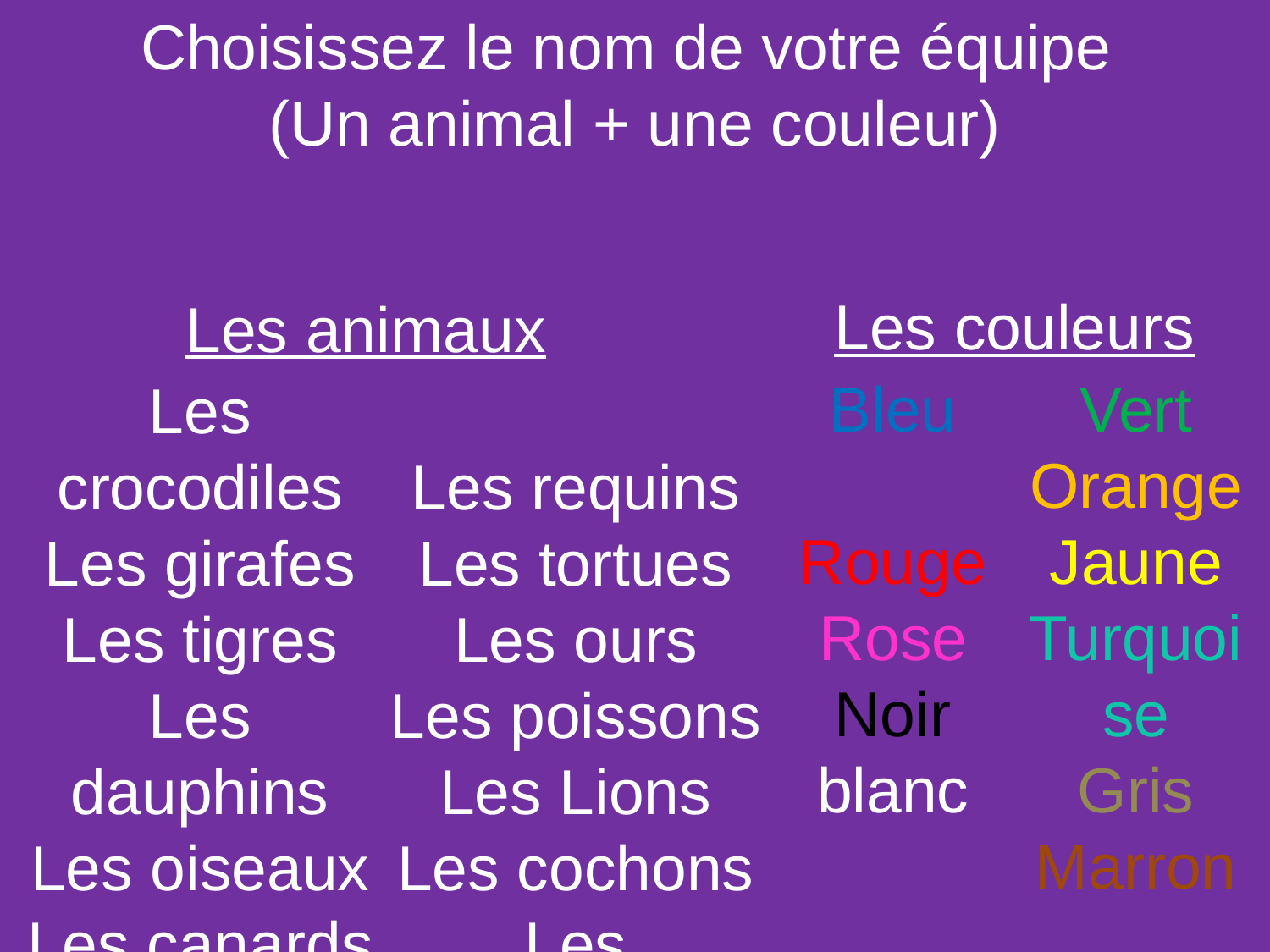

Choisissez le nom de votre équipe
(Un animal + une couleur)
Les couleurs

Les animaux

Bleu
Violet
Rouge
Rose
Noir
blanc

Vert
Orange
Jaune
Turquoise
Gris
Marron
Les crocodiles
Les girafes
Les tigres
Les dauphins
Les oiseaux
Les canards
Les baleines

Les requins
Les tortues
Les ours
Les poissons
Les Lions
Les cochons
Les éléphants